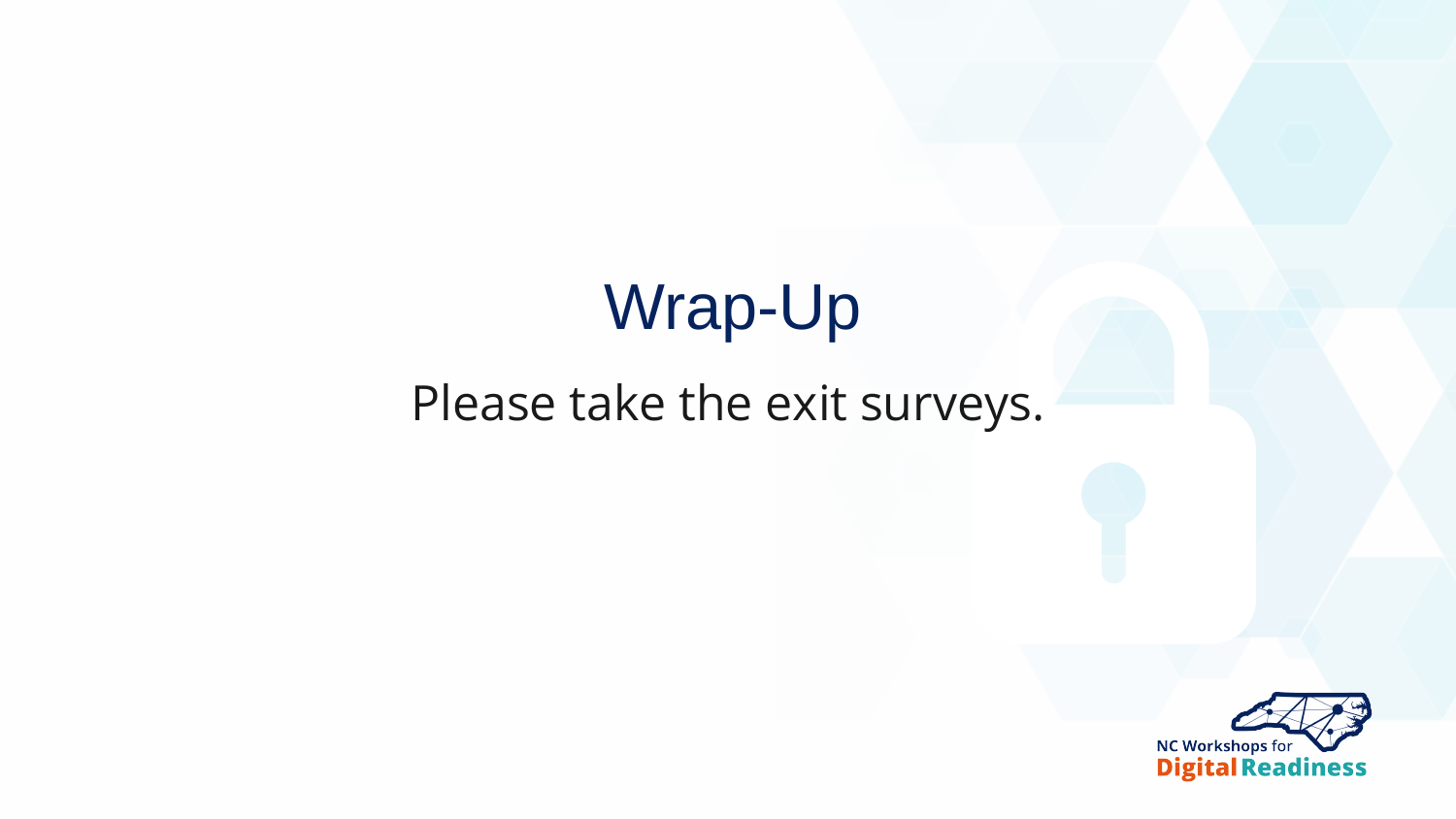

# Wrap-Up
Please take the exit surveys.